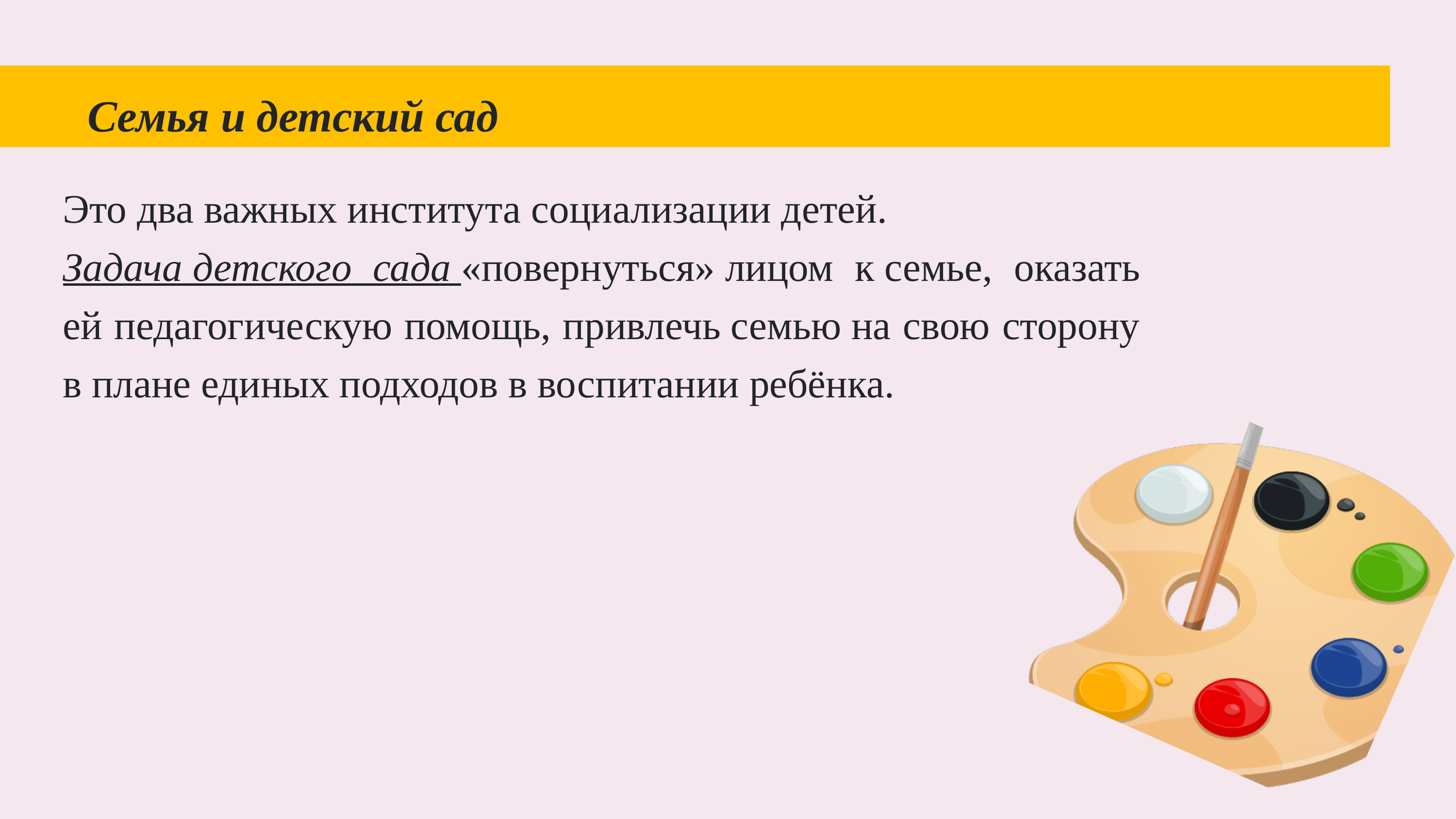

Семья и детский сад
Это два важных института социализации детей.
Задача детского сада «повернуться» лицом к семье, оказать ей педагогическую помощь, привлечь семью на свою сторону в плане единых подходов в воспитании ребёнка.